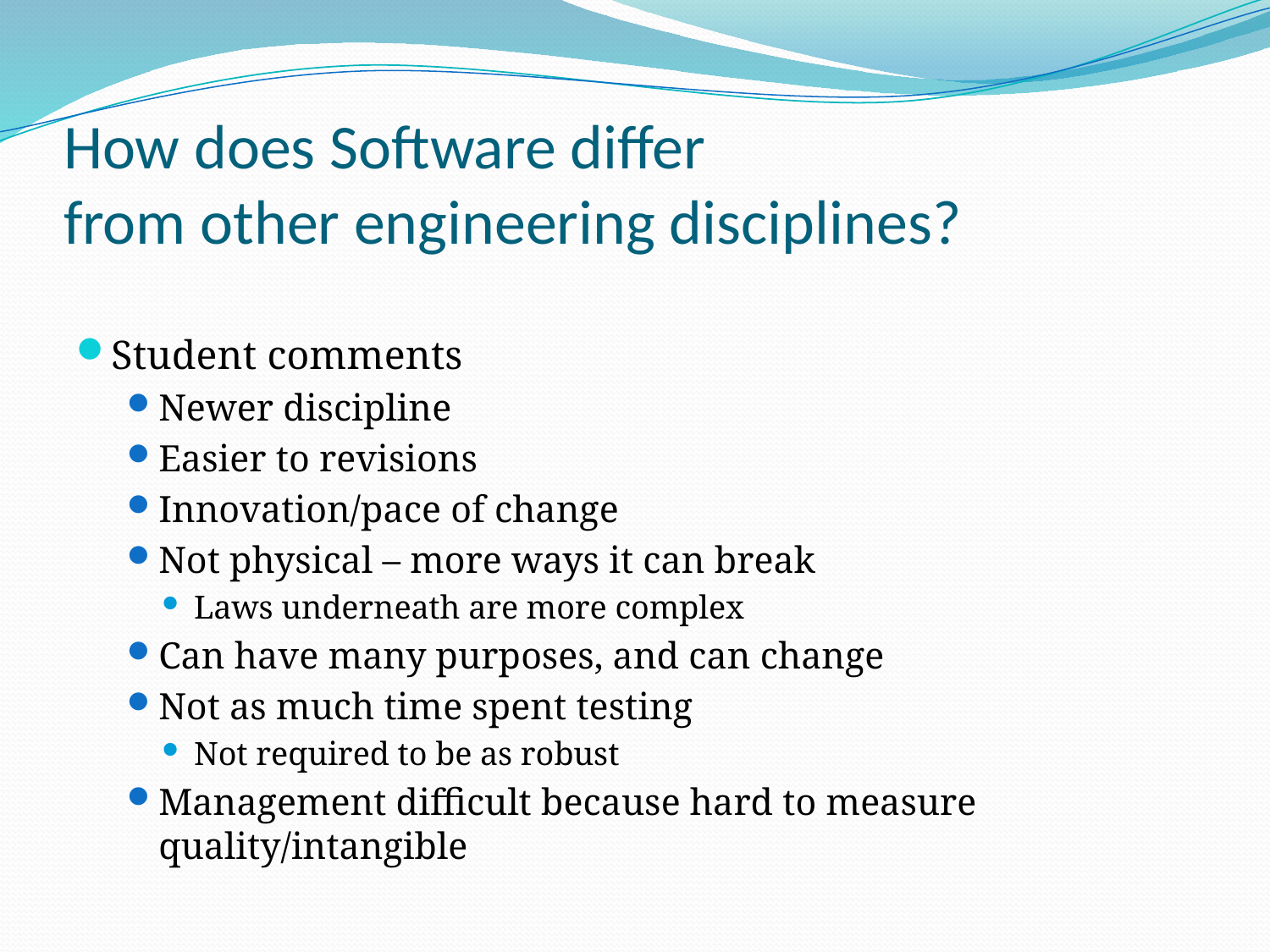

# How does Software differ from other engineering disciplines?

Student comments
Newer discipline
Easier to revisions
Innovation/pace of change
Not physical – more ways it can break
Laws underneath are more complex
Can have many purposes, and can change
Not as much time spent testing
Not required to be as robust
Management difficult because hard to measure quality/intangible